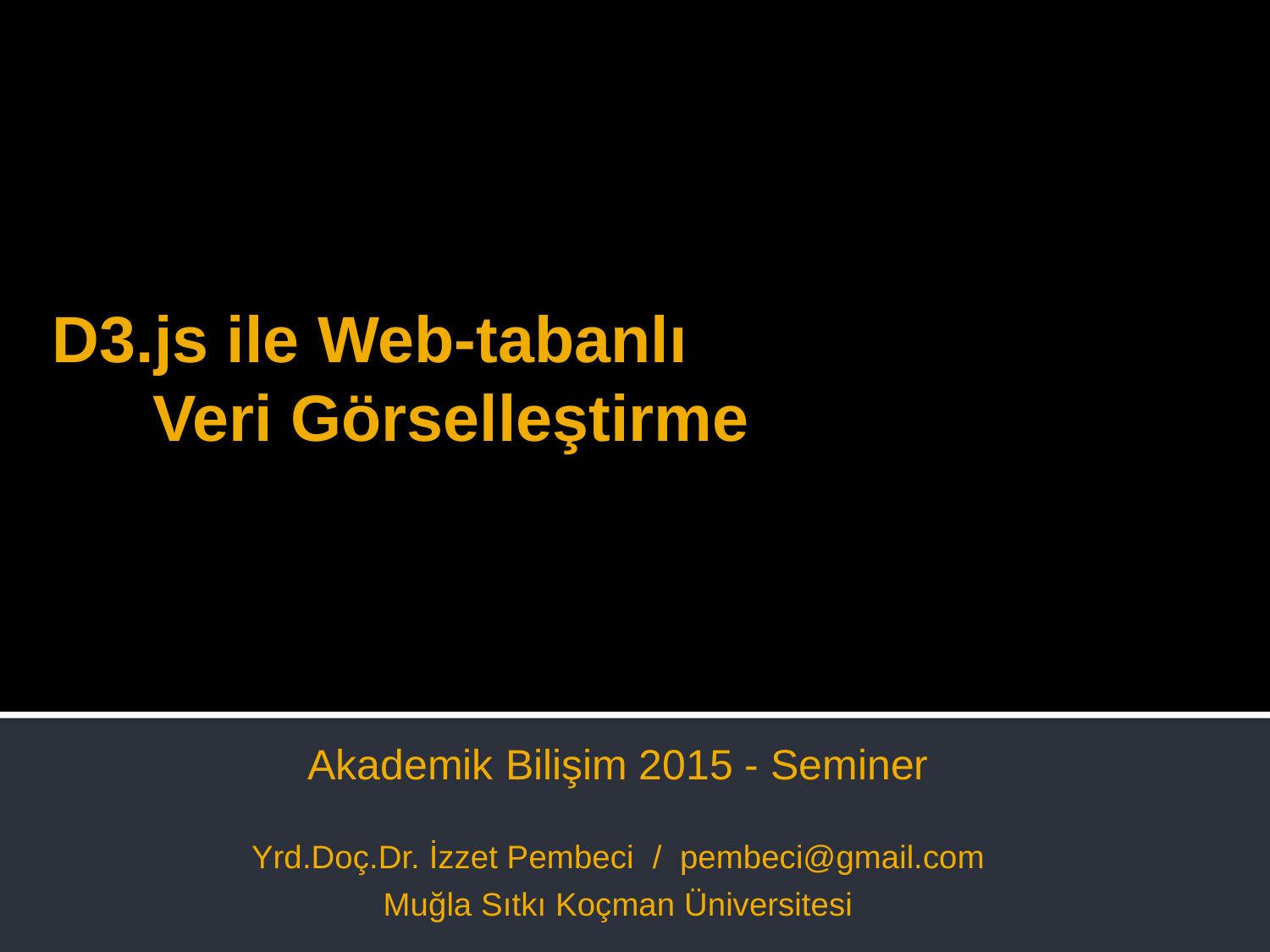

# D3.js ile Web-tabanlı Veri Görselleştirme
Akademik Bilişim 2015 - Seminer

Yrd.Doç.Dr. İzzet Pembeci  /  pembeci@gmail.com
Muğla Sıtkı Koçman Üniversitesi